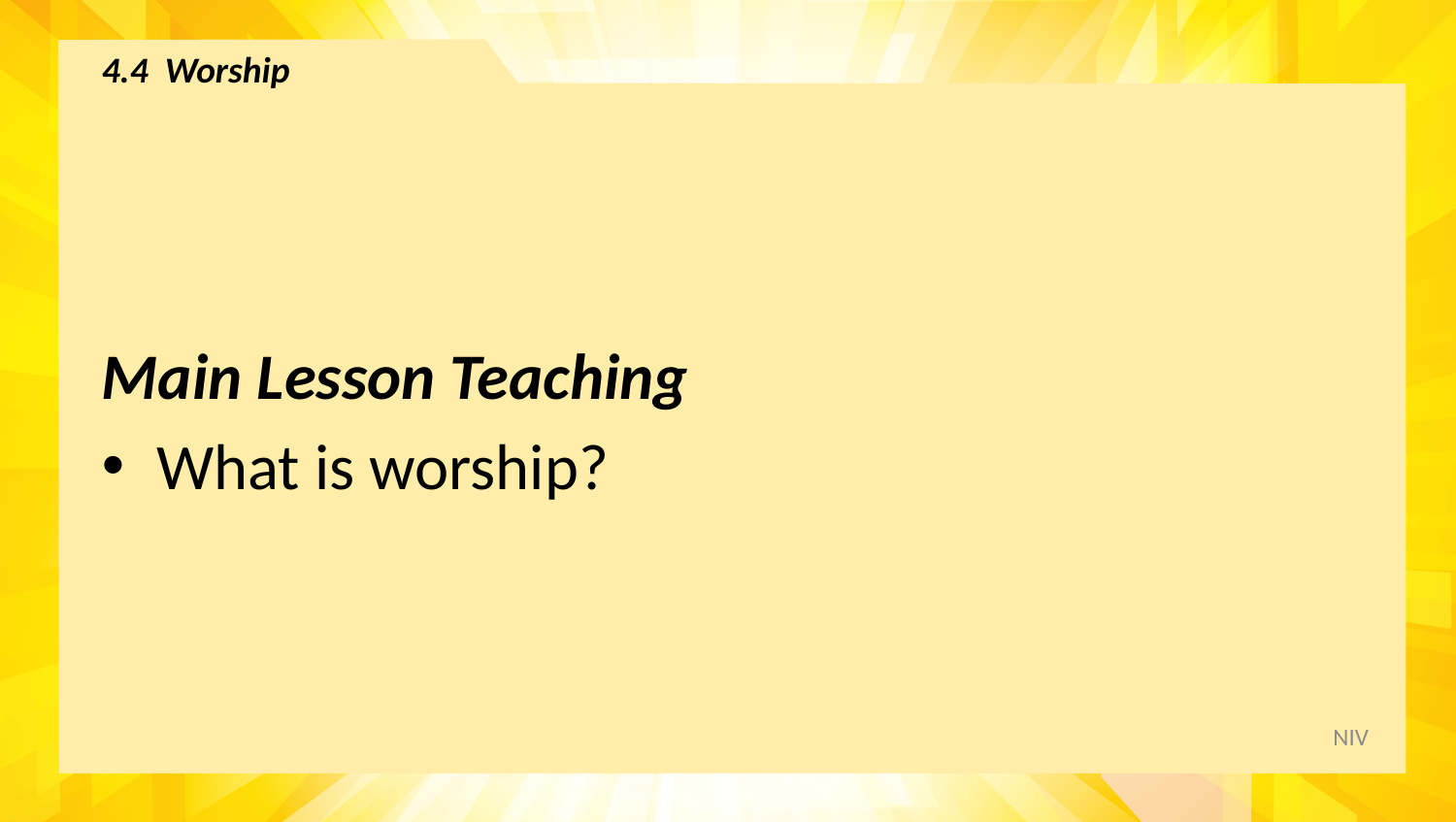

# 4.4  Worship
Main Lesson Teaching
What is worship?
NIV